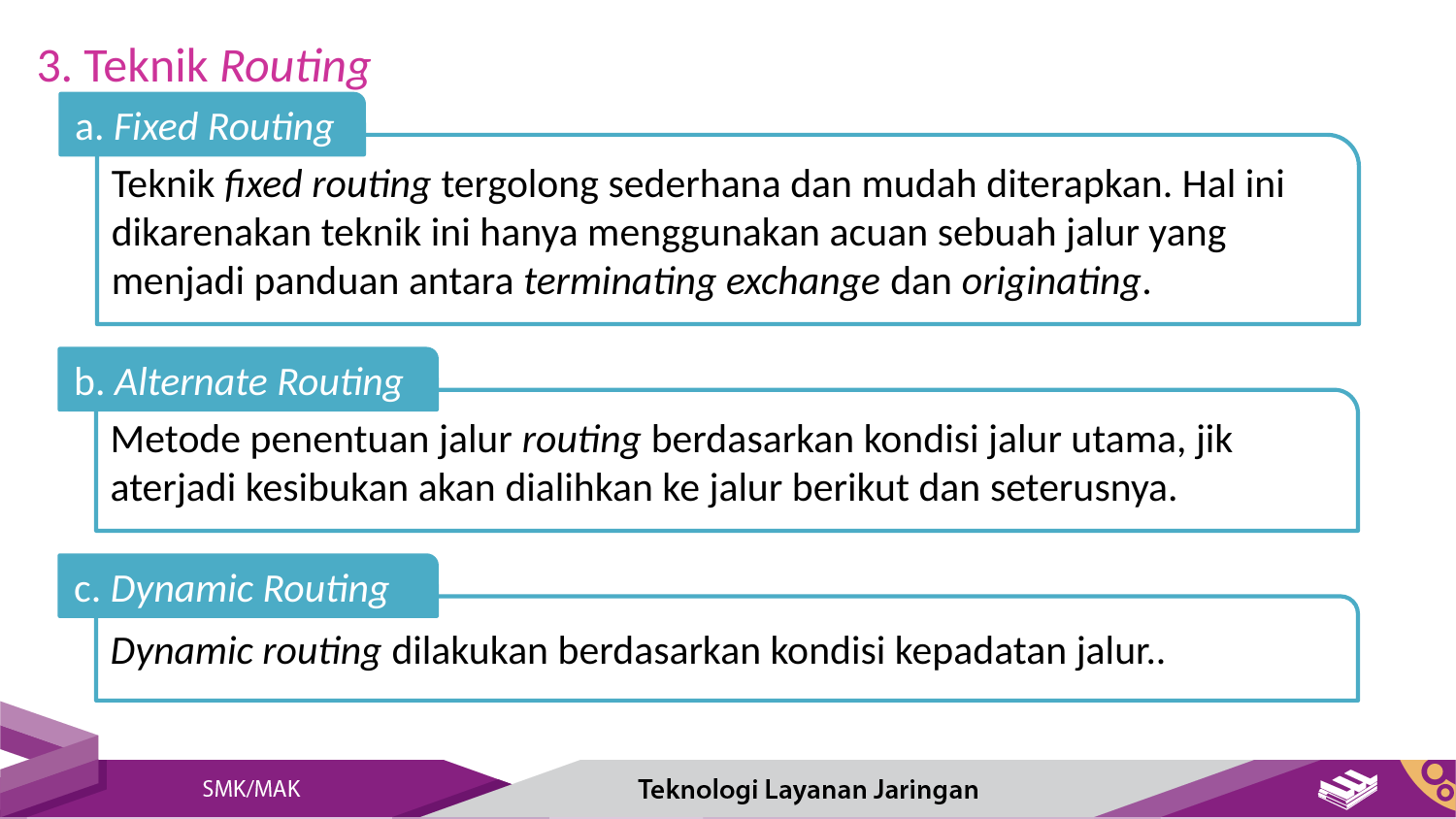

3. Teknik Routing
a. Fixed Routing
Teknik fixed routing tergolong sederhana dan mudah diterapkan. Hal ini dikarenakan teknik ini hanya menggunakan acuan sebuah jalur yang menjadi panduan antara terminating exchange dan originating.
b. Alternate Routing
Metode penentuan jalur routing berdasarkan kondisi jalur utama, jik aterjadi kesibukan akan dialihkan ke jalur berikut dan seterusnya.
c. Dynamic Routing
Dynamic routing dilakukan berdasarkan kondisi kepadatan jalur..